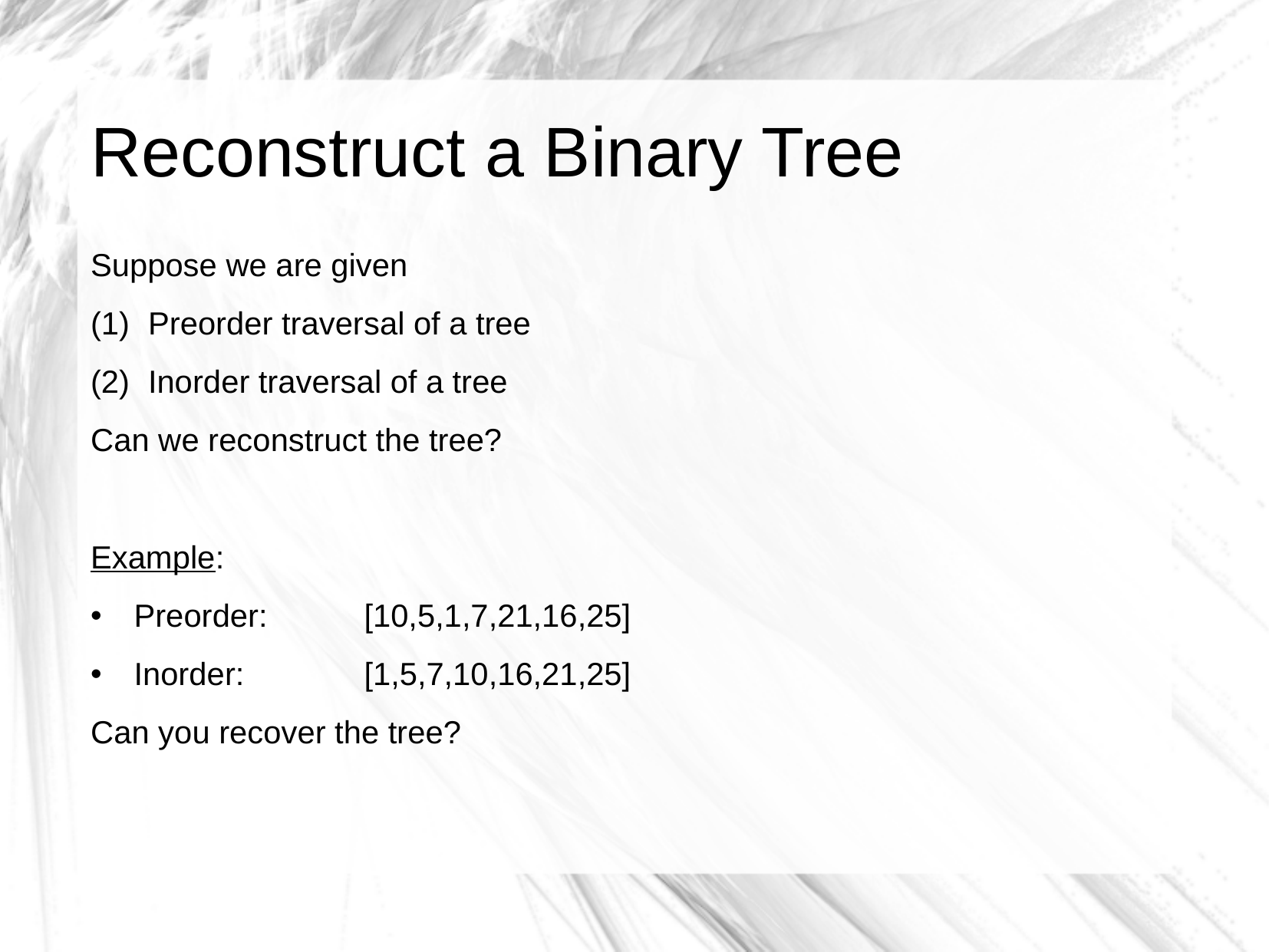

# Reconstruct a Binary Tree
Suppose we are given
Preorder traversal of a tree
Inorder traversal of a tree
Can we reconstruct the tree?

Example:
Preorder: 	[10,5,1,7,21,16,25]
Inorder:		[1,5,7,10,16,21,25]
Can you recover the tree?